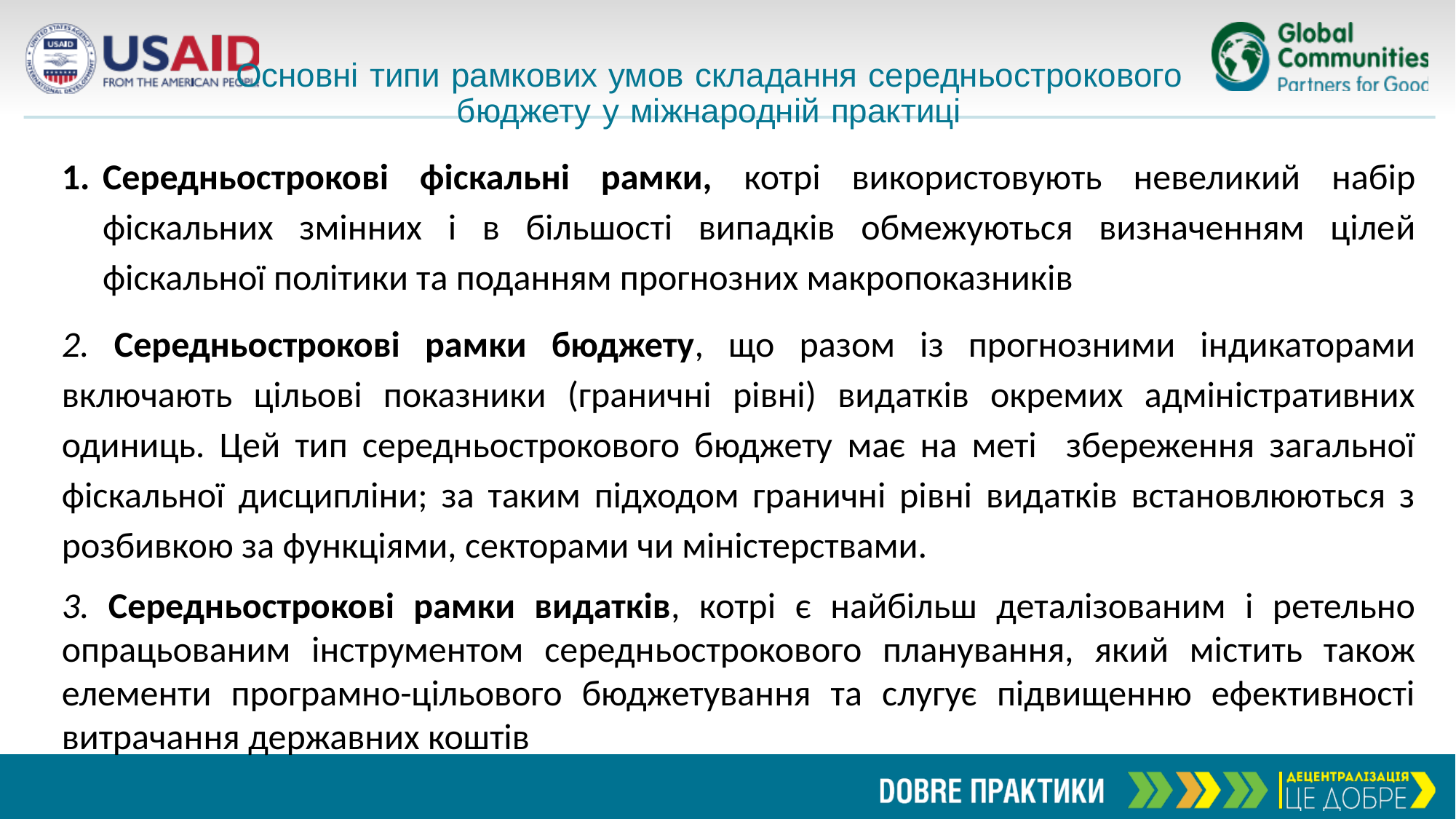

# Основні типи рамкових умов складання середньострокового бюджету у міжнародній практиці

Середньострокові фіскальні рамки, котрі використовують невеликий набір фіскальних змінних і в більшості випадків обмежуються визначенням цілей фіскальної політики та поданням прогнозних макропоказників

2. Середньострокові рамки бюджету, що разом із прогнозними індикаторами включають цільові показники (граничні рівні) видатків окремих адміністративних одиниць. Цей тип середньострокового бюджету має на меті  збереження загальної фіскальної дисципліни; за таким підходом граничні рівні видатків встановлюються з розбивкою за функціями, секторами чи міністерствами.

3. Середньострокові рамки видатків, котрі є найбільш деталізованим і ретельно опрацьованим інструментом середньострокового планування, який містить також елементи програмно-цільового бюджетування та слугує підвищенню ефективності витрачання державних коштів